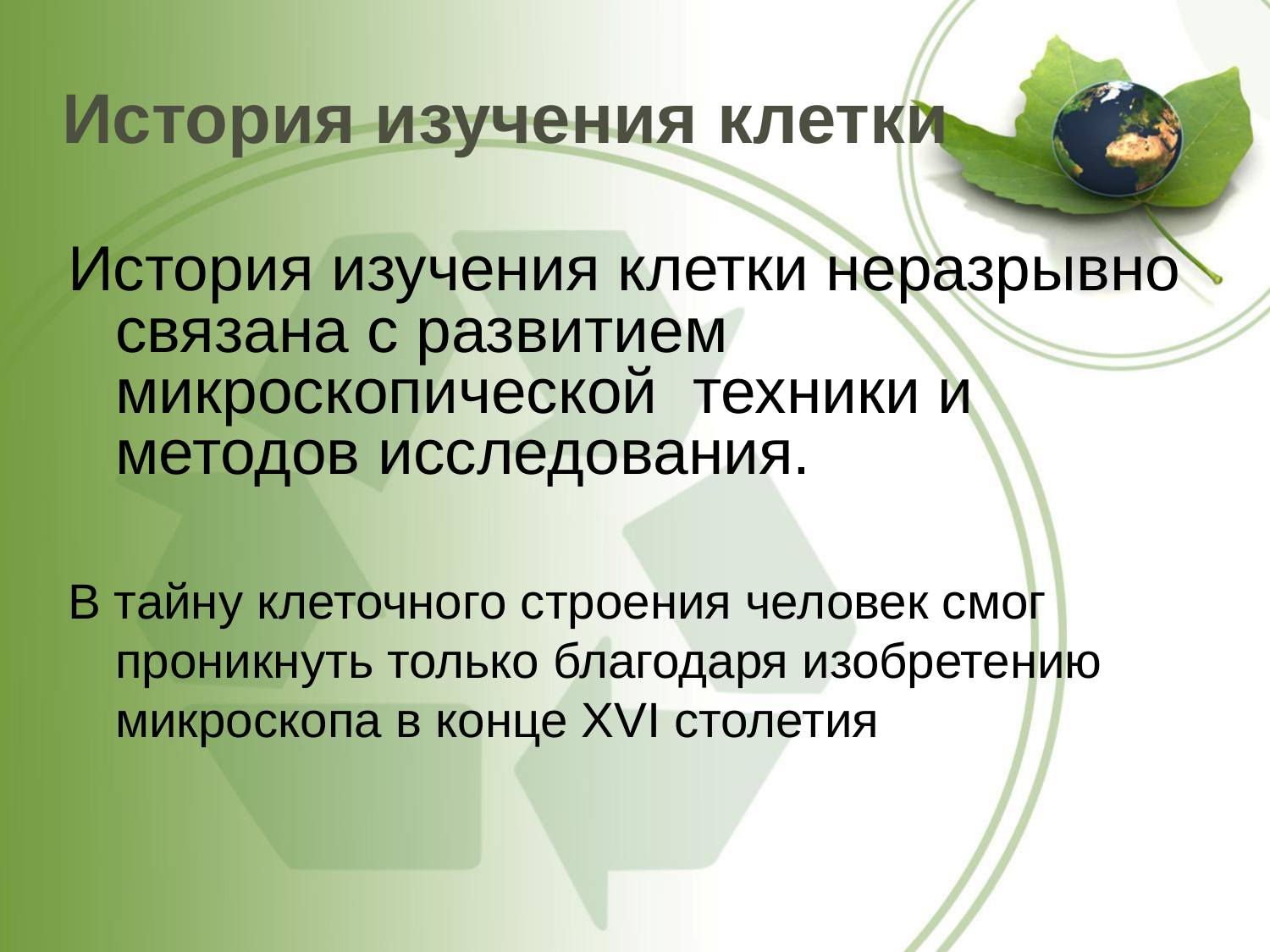

# История изучения клетки
История изучения клетки неразрывно связана с развитием микроскопической  техники и методов исследования.

В тайну клеточного строения человек смог проникнуть только благодаря изобретению микроскопа в конце XVI столетия